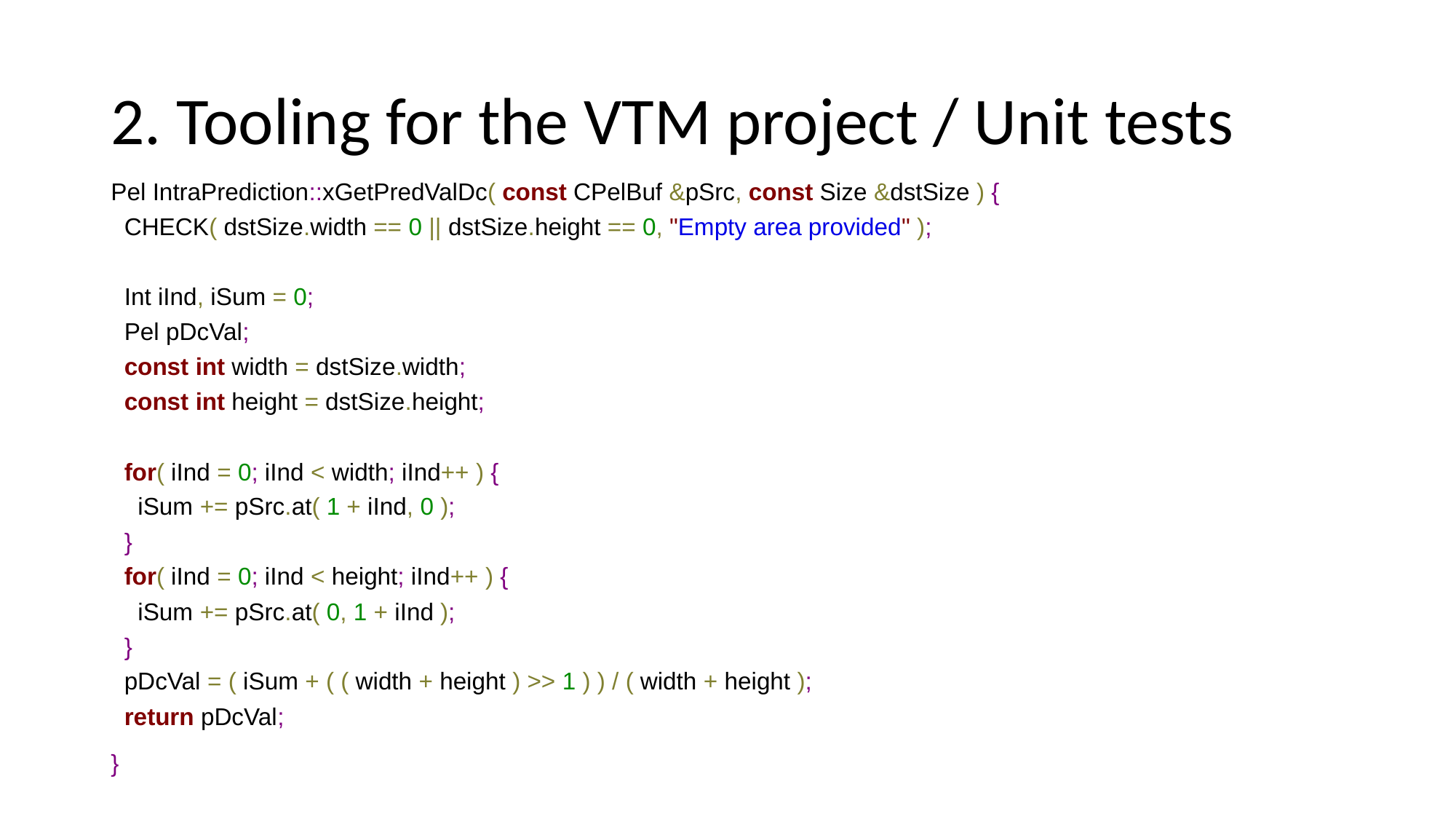

# 2. Tooling for the VTM project / Unit tests
Pel IntraPrediction::xGetPredValDc( const CPelBuf &pSrc, const Size &dstSize ) {
  CHECK( dstSize.width == 0 || dstSize.height == 0, "Empty area provided" );

  Int iInd, iSum = 0;
  Pel pDcVal;
  const int width = dstSize.width;
  const int height = dstSize.height;

  for( iInd = 0; iInd < width; iInd++ ) {
    iSum += pSrc.at( 1 + iInd, 0 );
  }
  for( iInd = 0; iInd < height; iInd++ ) {
    iSum += pSrc.at( 0, 1 + iInd );
  }
  pDcVal = ( iSum + ( ( width + height ) >> 1 ) ) / ( width + height );
  return pDcVal;
}